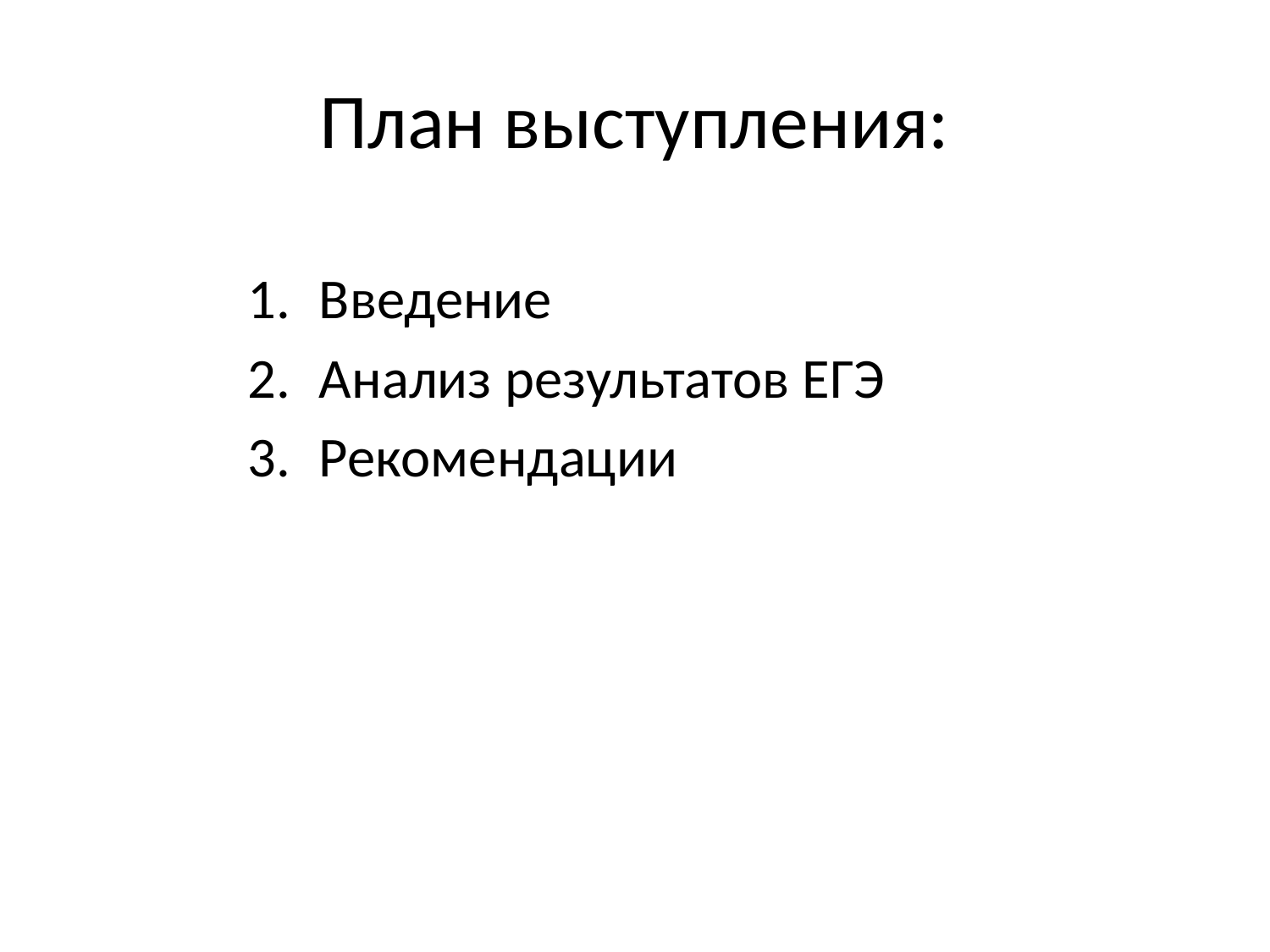

# План выступления:
Введение
Анализ результатов ЕГЭ
Рекомендации